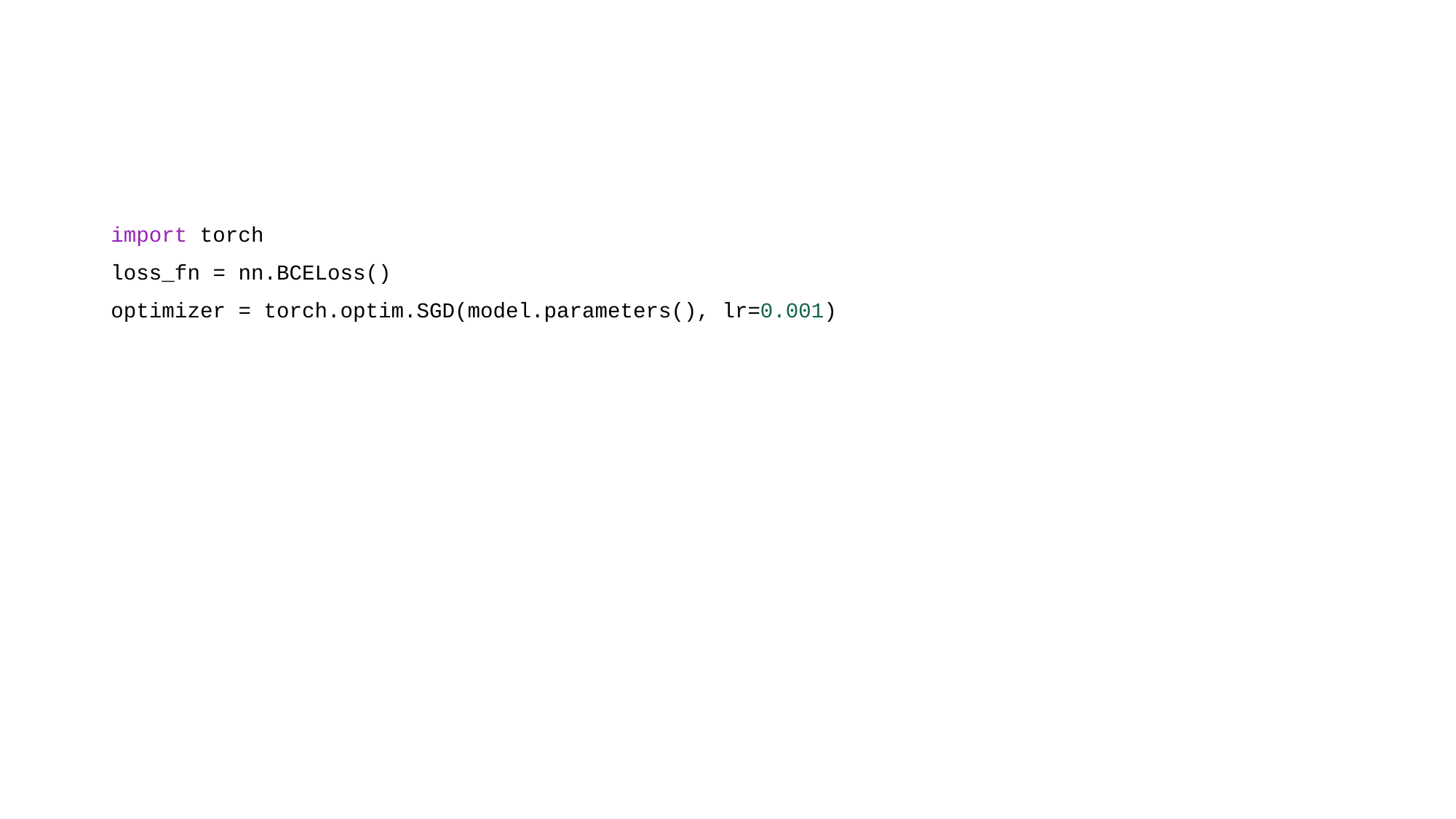

#
import torch
loss_fn = nn.BCELoss()
optimizer = torch.optim.SGD(model.parameters(), lr=0.001)